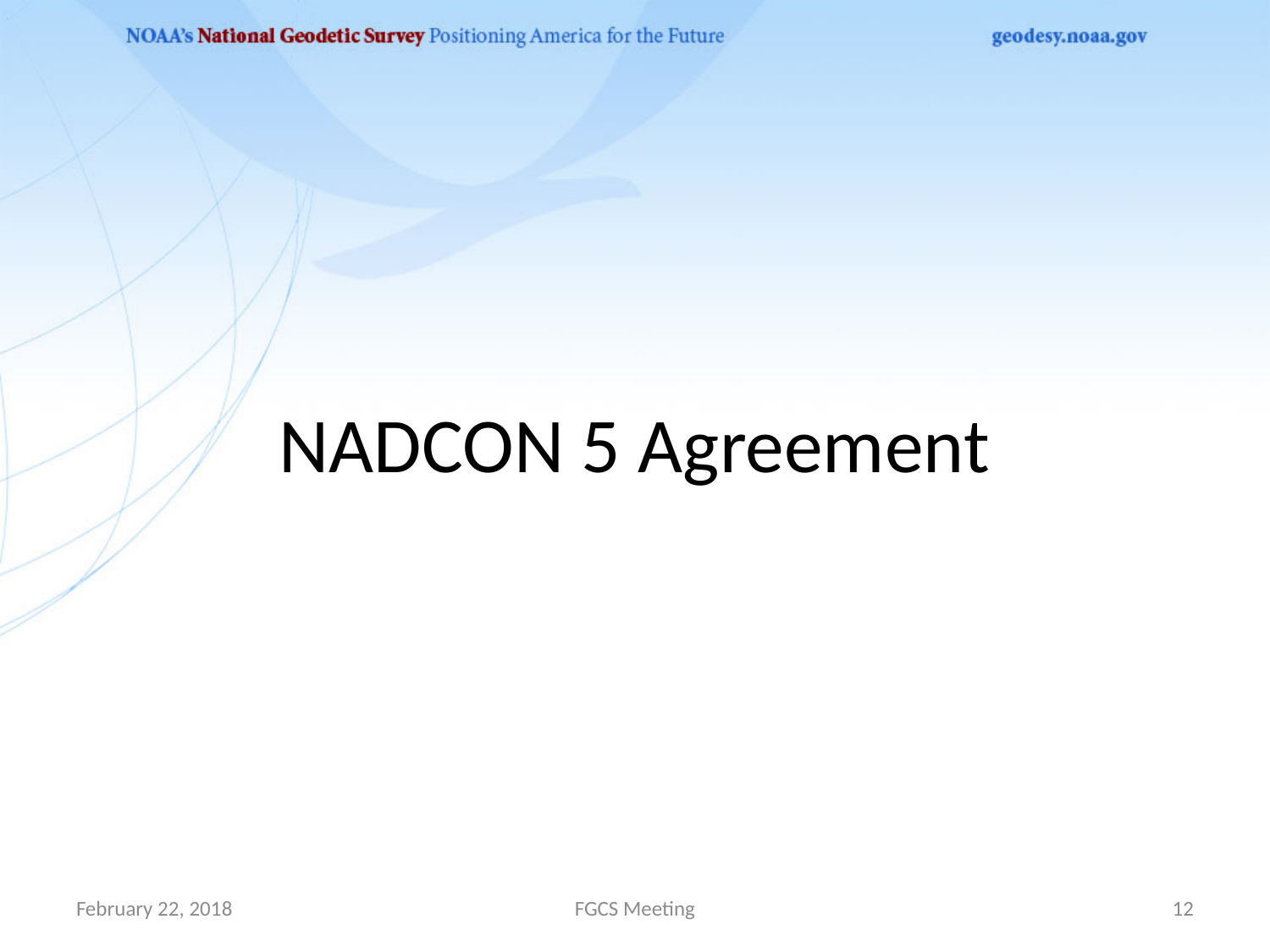

NADCON 5 Agreement
February 22, 2018
FGCS Meeting
12